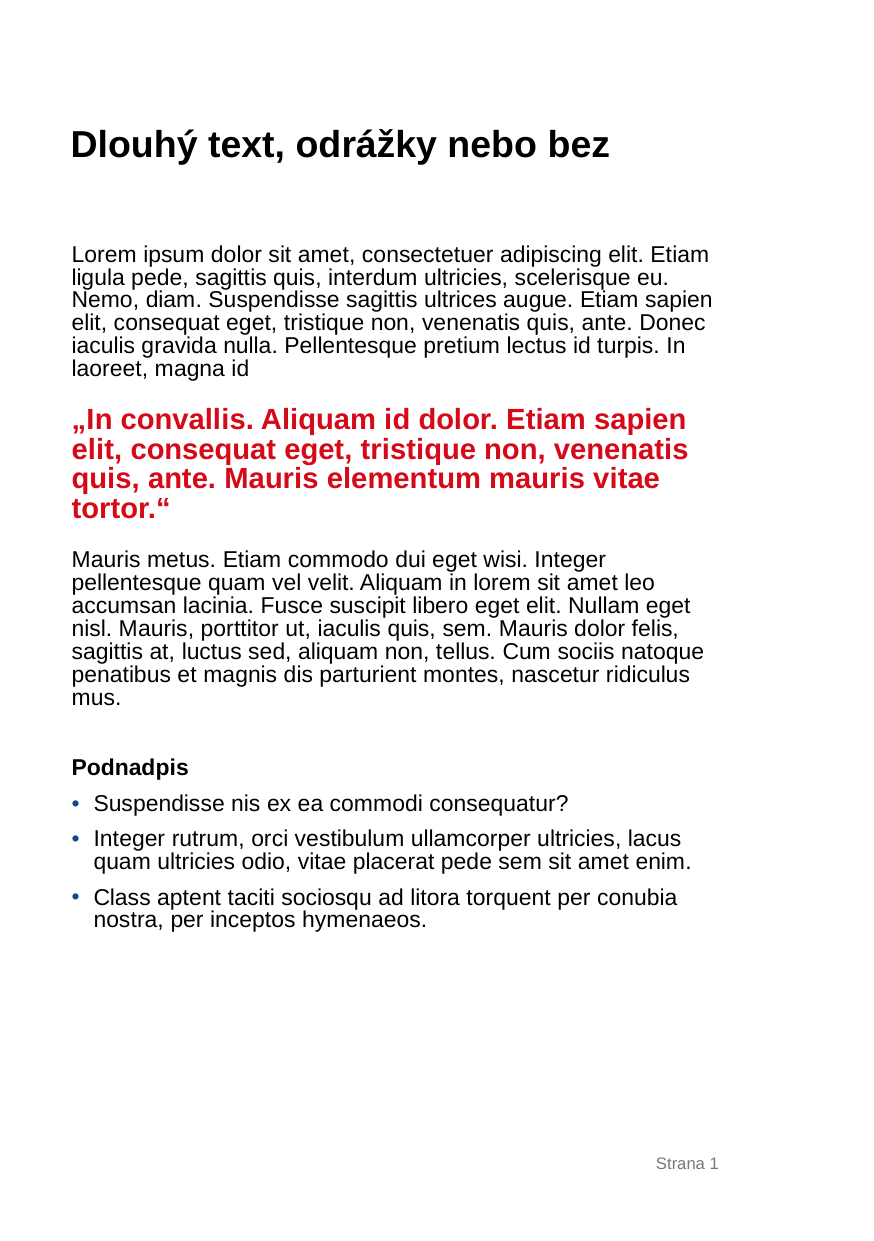

# Dlouhý text, odrážky nebo bez
Lorem ipsum dolor sit amet, consectetuer adipiscing elit. Etiam ligula pede, sagittis quis, interdum ultricies, scelerisque eu. Nemo, diam. Suspendisse sagittis ultrices augue. Etiam sapien elit, consequat eget, tristique non, venenatis quis, ante. Donec iaculis gravida nulla. Pellentesque pretium lectus id turpis. In laoreet, magna id
„In convallis. Aliquam id dolor. Etiam sapien elit, consequat eget, tristique non, venenatis quis, ante. Mauris elementum mauris vitae tortor.“
Mauris metus. Etiam commodo dui eget wisi. Integer pellentesque quam vel velit. Aliquam in lorem sit amet leo accumsan lacinia. Fusce suscipit libero eget elit. Nullam eget nisl. Mauris, porttitor ut, iaculis quis, sem. Mauris dolor felis, sagittis at, luctus sed, aliquam non, tellus. Cum sociis natoque penatibus et magnis dis parturient montes, nascetur ridiculus mus.

Podnadpis
Suspendisse nis ex ea commodi consequatur?
Integer rutrum, orci vestibulum ullamcorper ultricies, lacus quam ultricies odio, vitae placerat pede sem sit amet enim.
Class aptent taciti sociosqu ad litora torquent per conubia nostra, per inceptos hymenaeos.

Strana 1